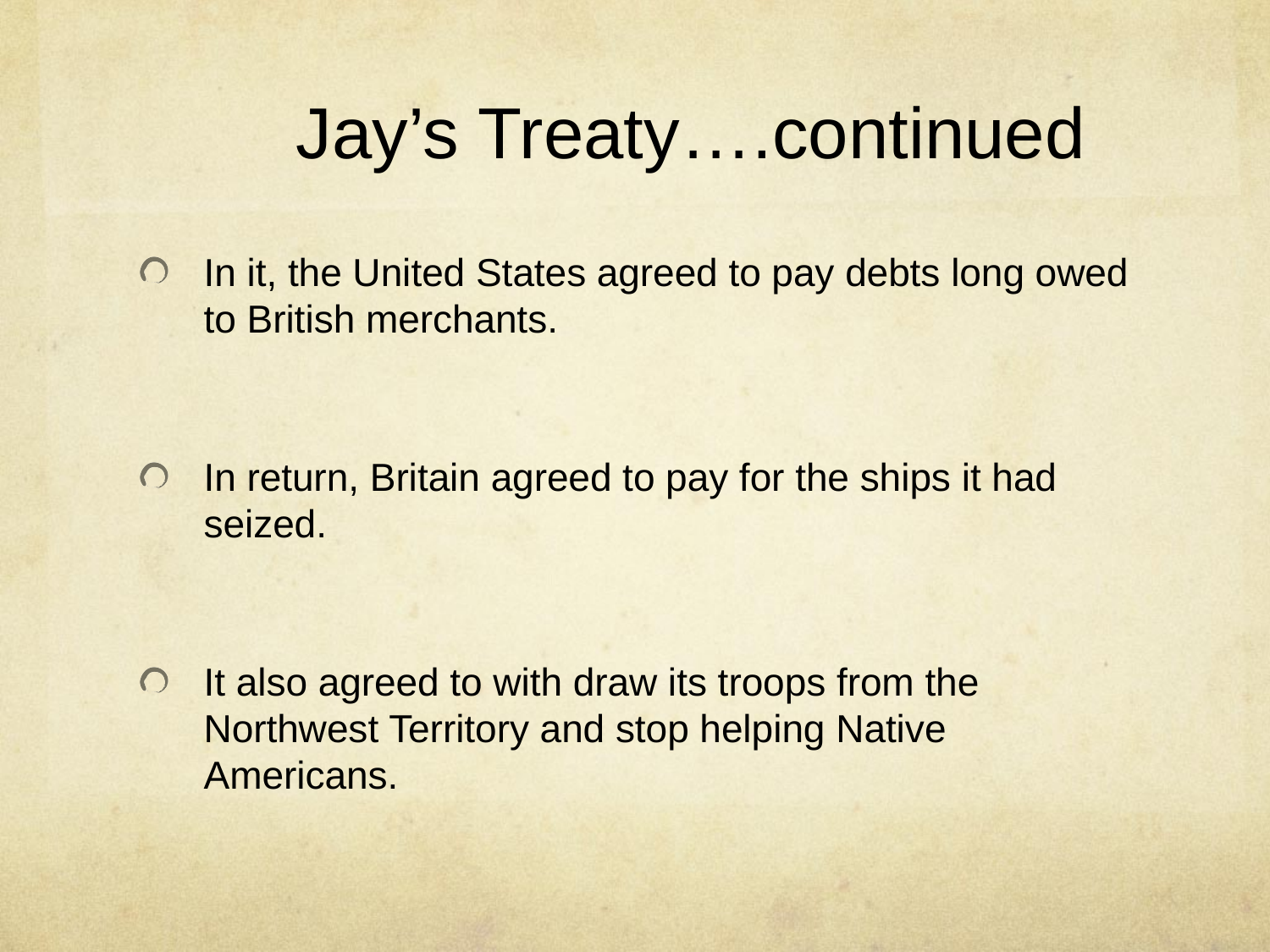

# Jay’s Treaty….continued
In it, the United States agreed to pay debts long owed to British merchants.

In return, Britain agreed to pay for the ships it had seized.

It also agreed to with draw its troops from the Northwest Territory and stop helping Native Americans.